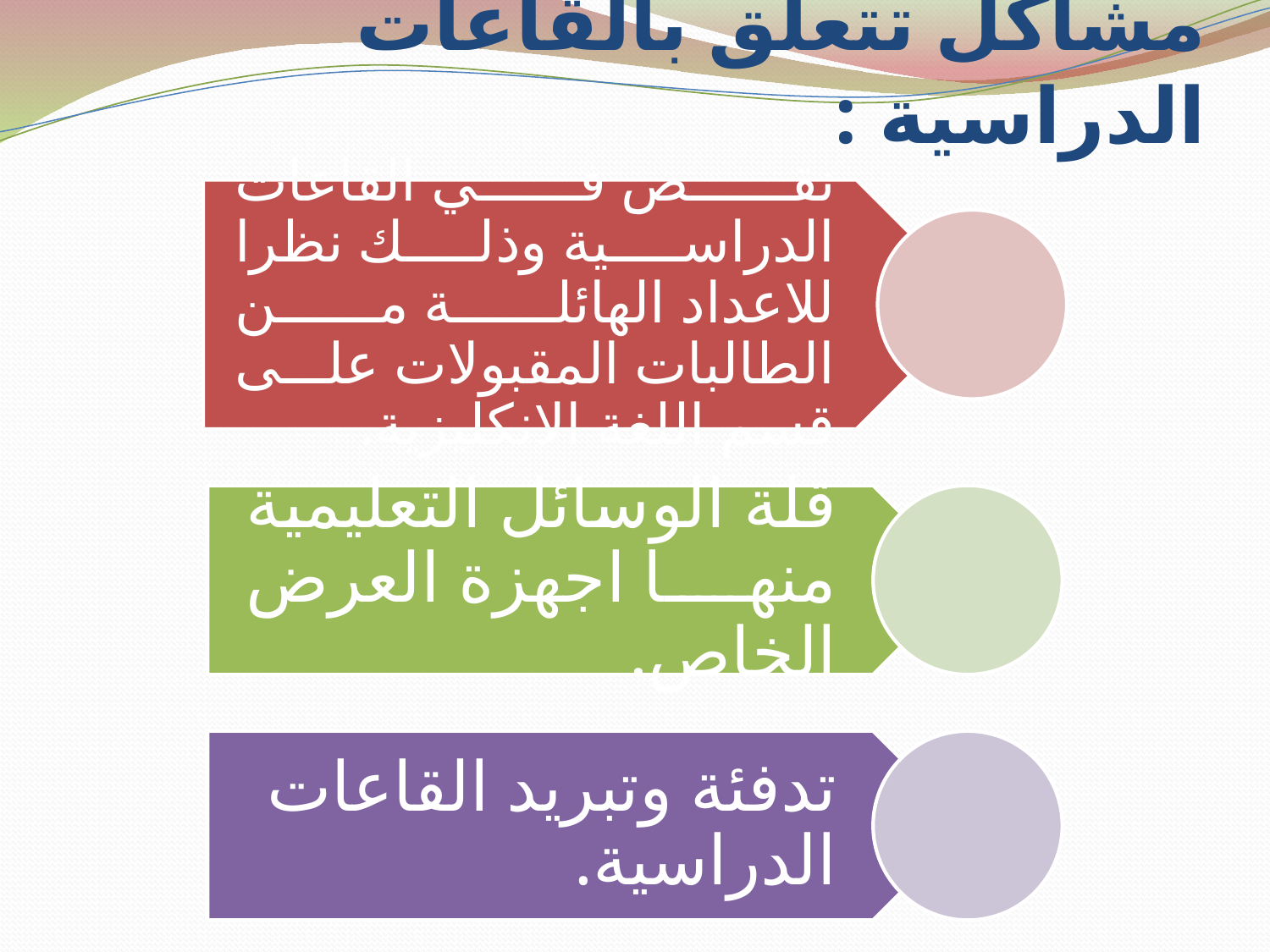

# مشاكل تتعلق بالقاعات الدراسية :
نقص في القاعات الدراسية وذلك نظرا للاعداد الهائلة من الطالبات المقبولات على قسم اللغة الانكليزية.
قلة الوسائل التعليمية منها اجهزة العرض الخاص.
تدفئة وتبريد القاعات الدراسية.